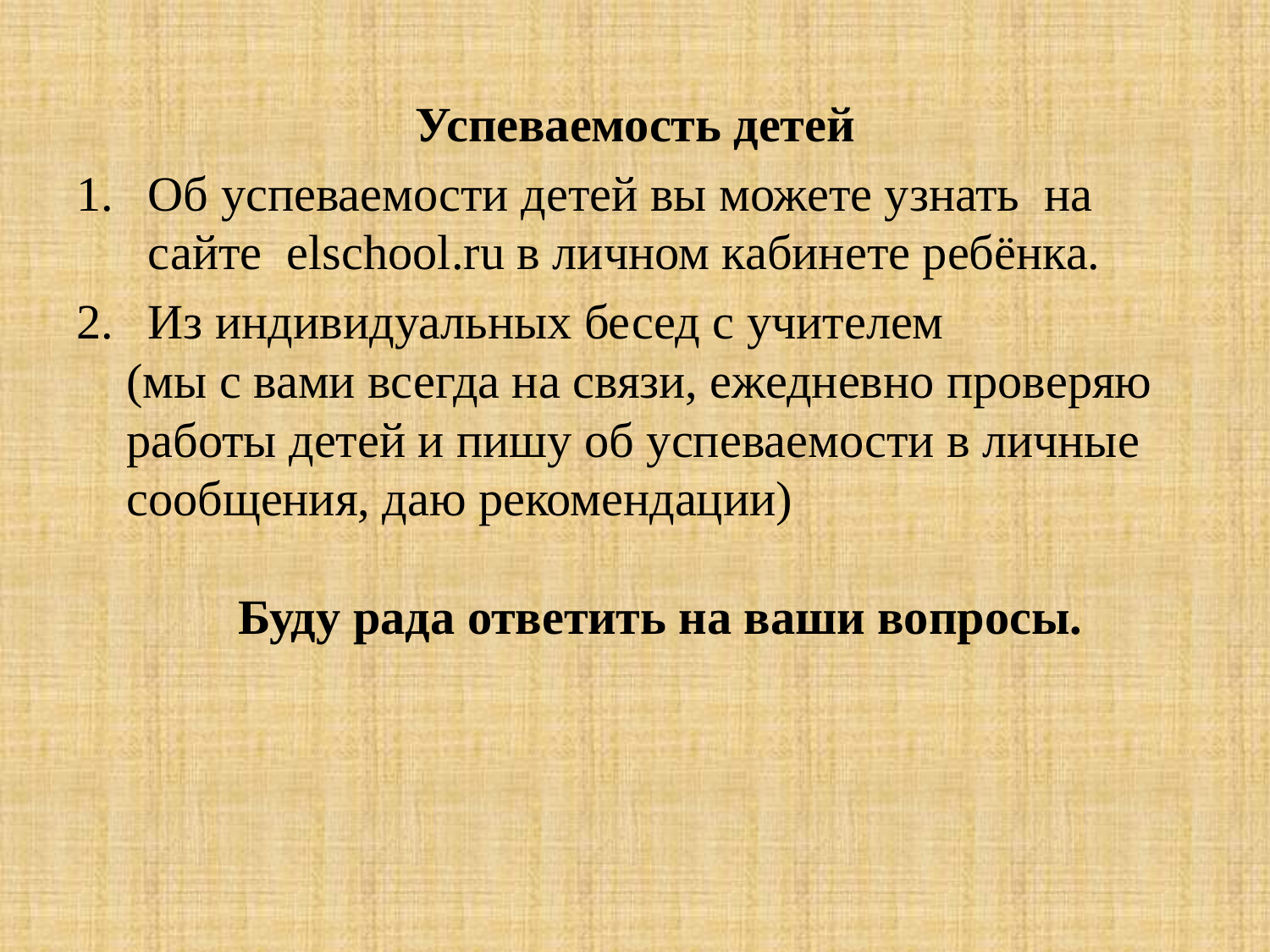

#
Успеваемость детей
Об успеваемости детей вы можете узнать  на сайте  elschool.ru в личном кабинете ребёнка.
Из индивидуальных бесед с учителем
(мы с вами всегда на связи, ежедневно проверяю работы детей и пишу об успеваемости в личные сообщения, даю рекомендации)

Буду рада ответить на ваши вопросы.